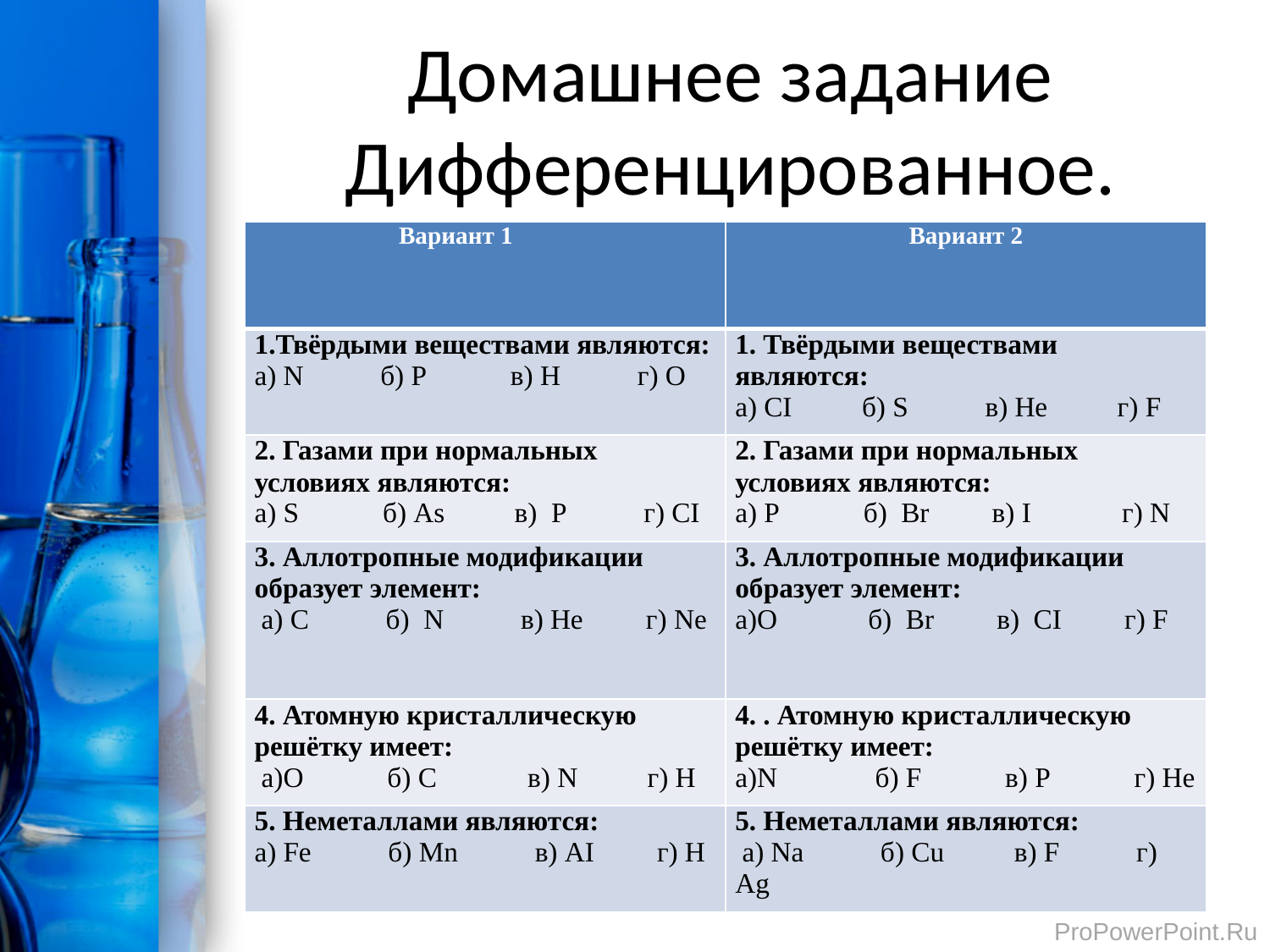

# Домашнее задание Дифференцированное.
| Вариант 1 | Вариант 2 |
| --- | --- |
| 1.Твёрдыми веществами являются: а) N б) P в) H г) O | 1. Твёрдыми веществами являются: а) CI б) S в) He г) F |
| 2. Газами при нормальных условиях являются: а) S б) As в) P г) CI | 2. Газами при нормальных условиях являются: а) P б) Br в) I г) N |
| 3. Аллотропные модификации образует элемент: а) C б) N в) He г) Ne | 3. Аллотропные модификации образует элемент: а)O б) Br в) CI г) F |
| 4. Атомную кристаллическую решётку имеет: а)O б) C в) N г) H | 4. . Атомную кристаллическую решётку имеет: а)N б) F в) P г) He |
| 5. Неметаллами являются: а) Fe б) Mn в) AI г) H | 5. Неметаллами являются: а) Na б) Cu в) F г) Ag |